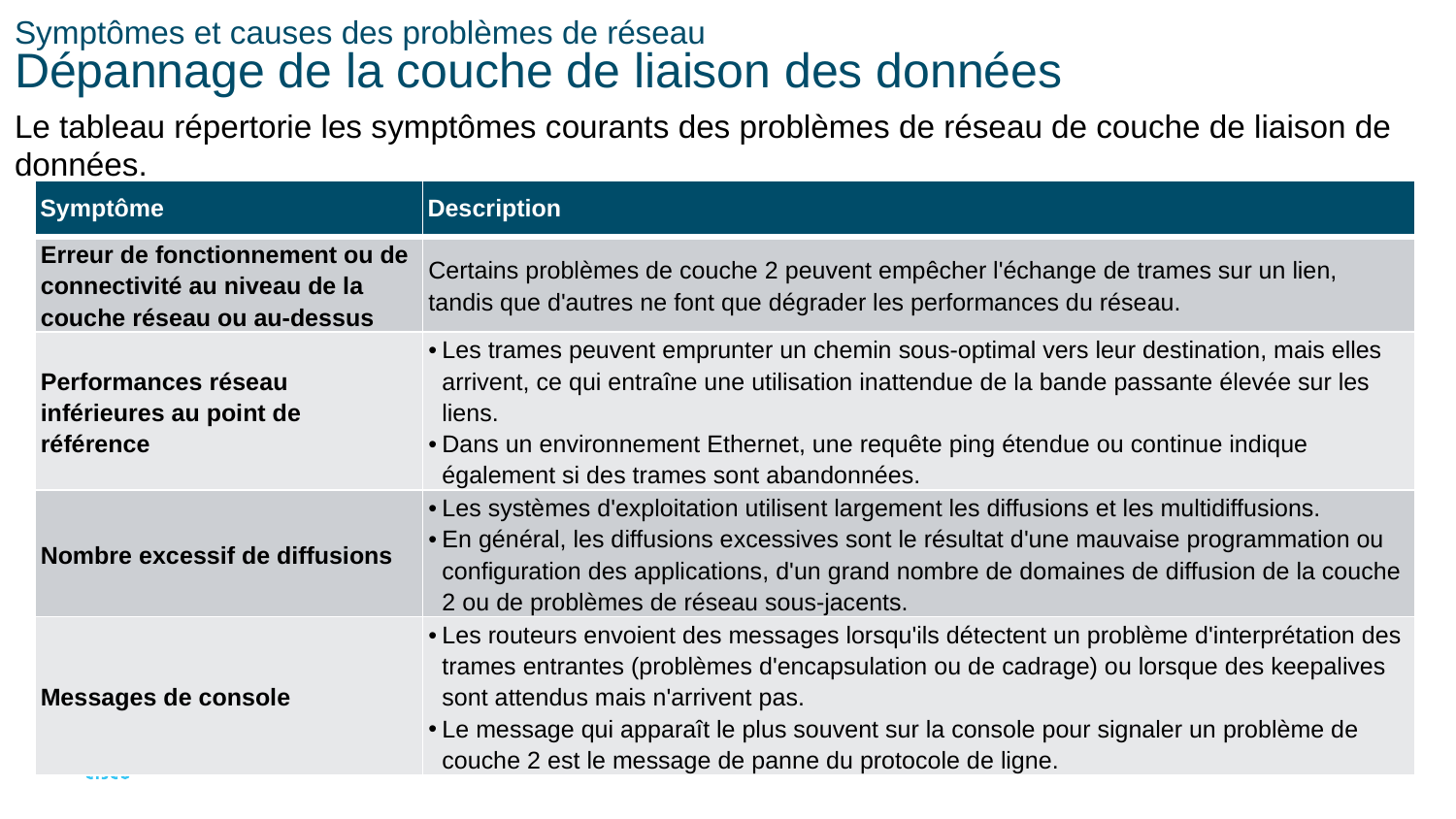

# Symptômes et causes des problèmes de réseau Dépannage de la couche de liaison des données
Le tableau répertorie les symptômes courants des problèmes de réseau de couche de liaison de données.
| Symptôme | Description |
| --- | --- |
| Erreur de fonctionnement ou de connectivité au niveau de la couche réseau ou au-dessus | Certains problèmes de couche 2 peuvent empêcher l'échange de trames sur un lien, tandis que d'autres ne font que dégrader les performances du réseau. |
| Performances réseau inférieures au point de référence | Les trames peuvent emprunter un chemin sous-optimal vers leur destination, mais elles arrivent, ce qui entraîne une utilisation inattendue de la bande passante élevée sur les liens. Dans un environnement Ethernet, une requête ping étendue ou continue indique également si des trames sont abandonnées. |
| Nombre excessif de diffusions | Les systèmes d'exploitation utilisent largement les diffusions et les multidiffusions. En général, les diffusions excessives sont le résultat d'une mauvaise programmation ou configuration des applications, d'un grand nombre de domaines de diffusion de la couche 2 ou de problèmes de réseau sous-jacents. |
| Messages de console | Les routeurs envoient des messages lorsqu'ils détectent un problème d'interprétation des trames entrantes (problèmes d'encapsulation ou de cadrage) ou lorsque des keepalives sont attendus mais n'arrivent pas. Le message qui apparaît le plus souvent sur la console pour signaler un problème de couche 2 est le message de panne du protocole de ligne. |